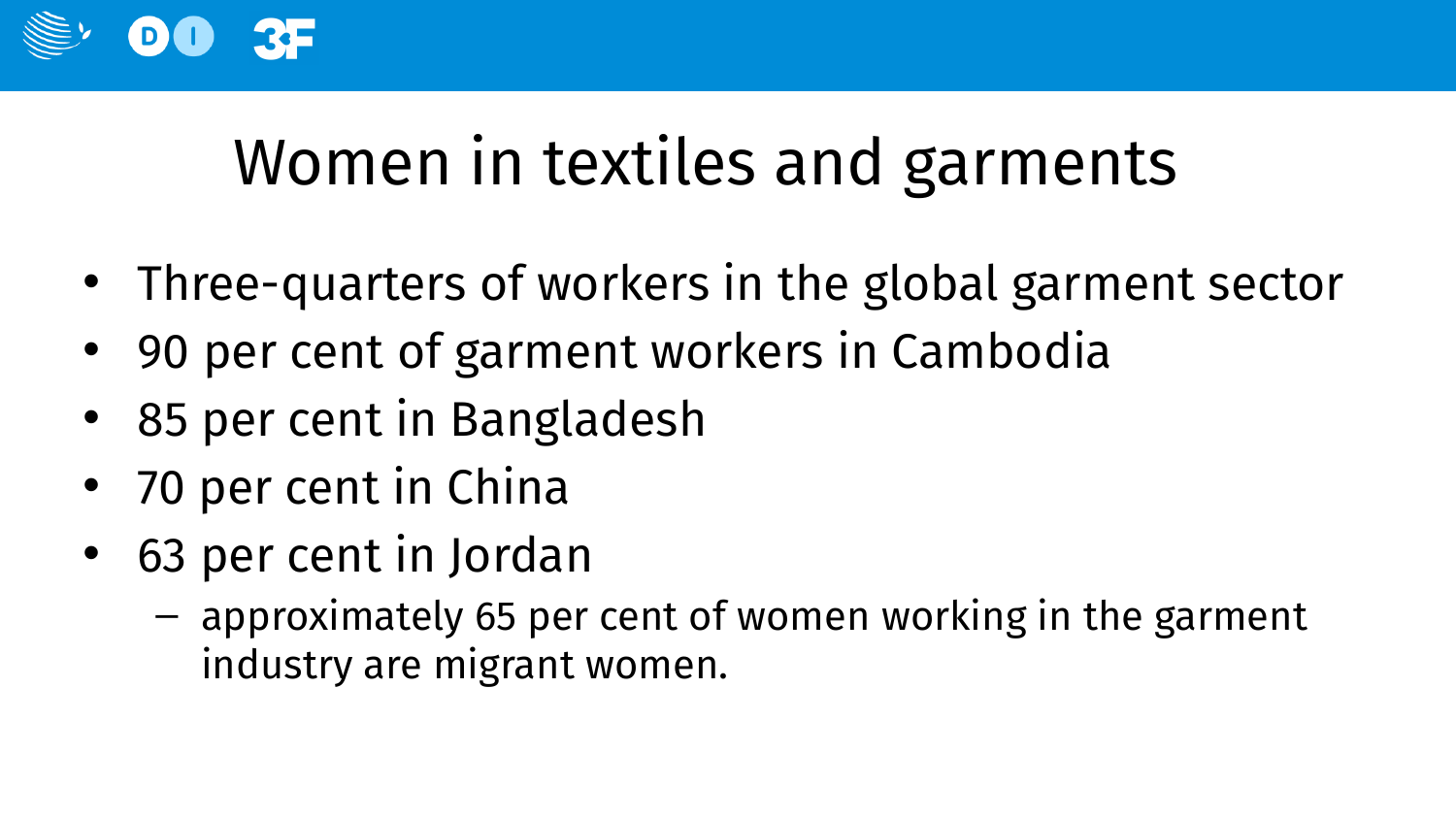

# Women in textiles and garments 
Three-quarters of workers in the global garment sector
90 per cent of garment workers in Cambodia
85 per cent in Bangladesh
70 per cent in China
63 per cent in Jordan
approximately 65 per cent of women working in the garment industry are migrant women.